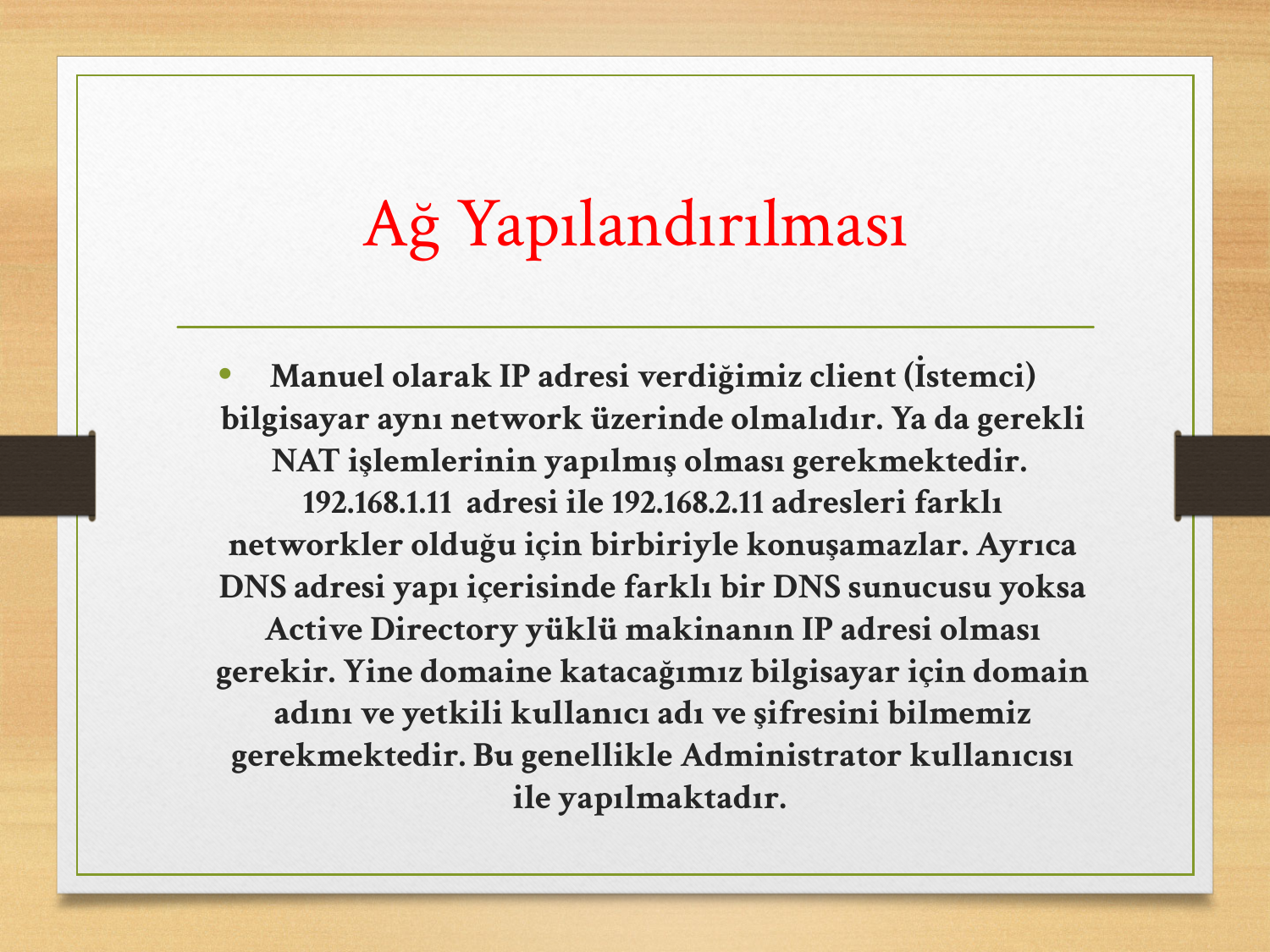

# Ağ Yapılandırılması
Manuel olarak IP adresi verdiğimiz client (İstemci) bilgisayar aynı network üzerinde olmalıdır. Ya da gerekli NAT işlemlerinin yapılmış olması gerekmektedir.  192.168.1.11  adresi ile 192.168.2.11 adresleri farklı networkler olduğu için birbiriyle konuşamazlar. Ayrıca DNS adresi yapı içerisinde farklı bir DNS sunucusu yoksa Active Directory yüklü makinanın IP adresi olması gerekir. Yine domaine katacağımız bilgisayar için domain adını ve yetkili kullanıcı adı ve şifresini bilmemiz gerekmektedir. Bu genellikle Administrator kullanıcısı ile yapılmaktadır.